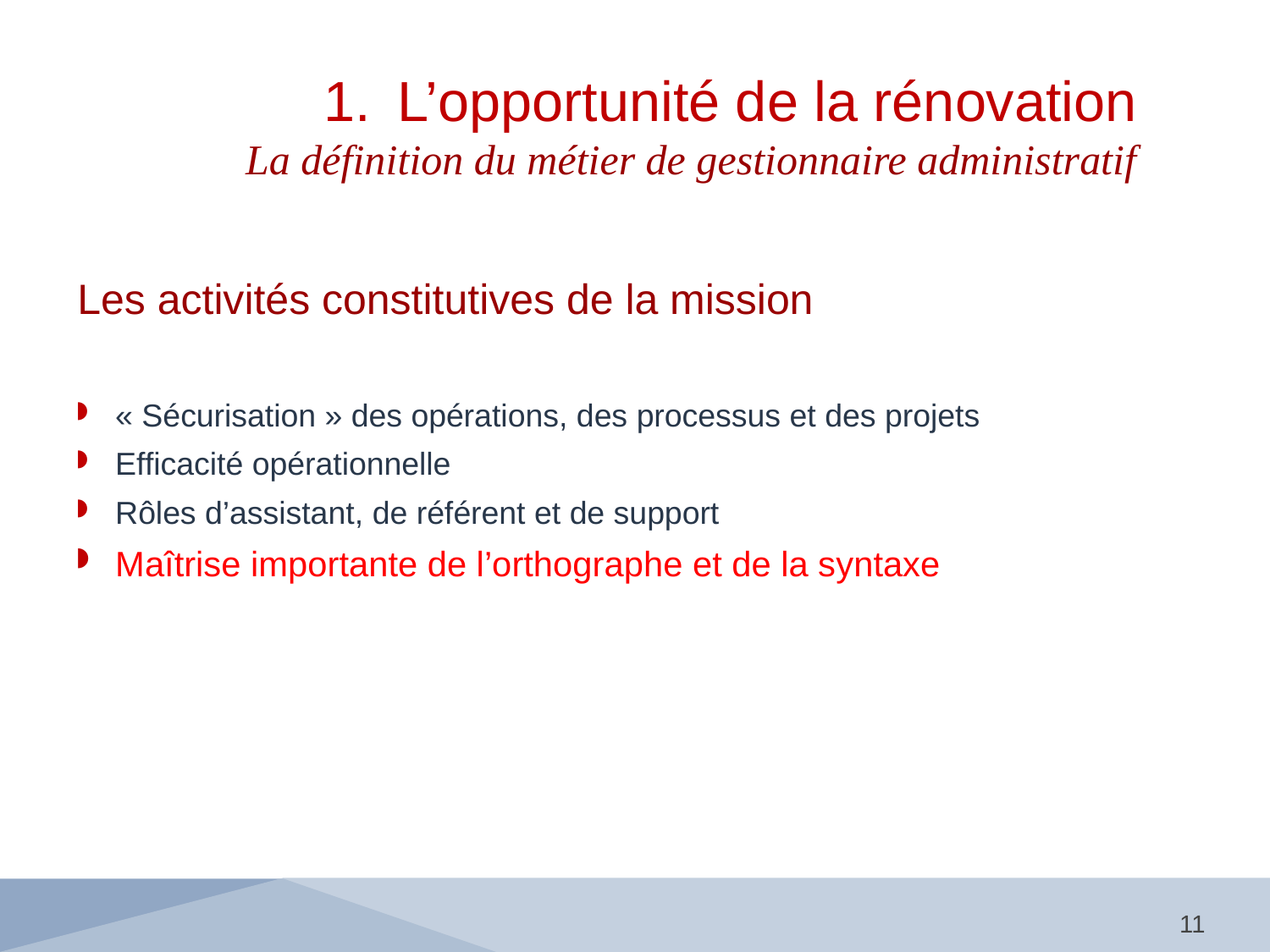

L’opportunité de la rénovation
La définition du métier de gestionnaire administratif

Les activités constitutives de la mission

« Sécurisation » des opérations, des processus et des projets
Efficacité opérationnelle
Rôles d’assistant, de référent et de support
Maîtrise importante de l’orthographe et de la syntaxe

11